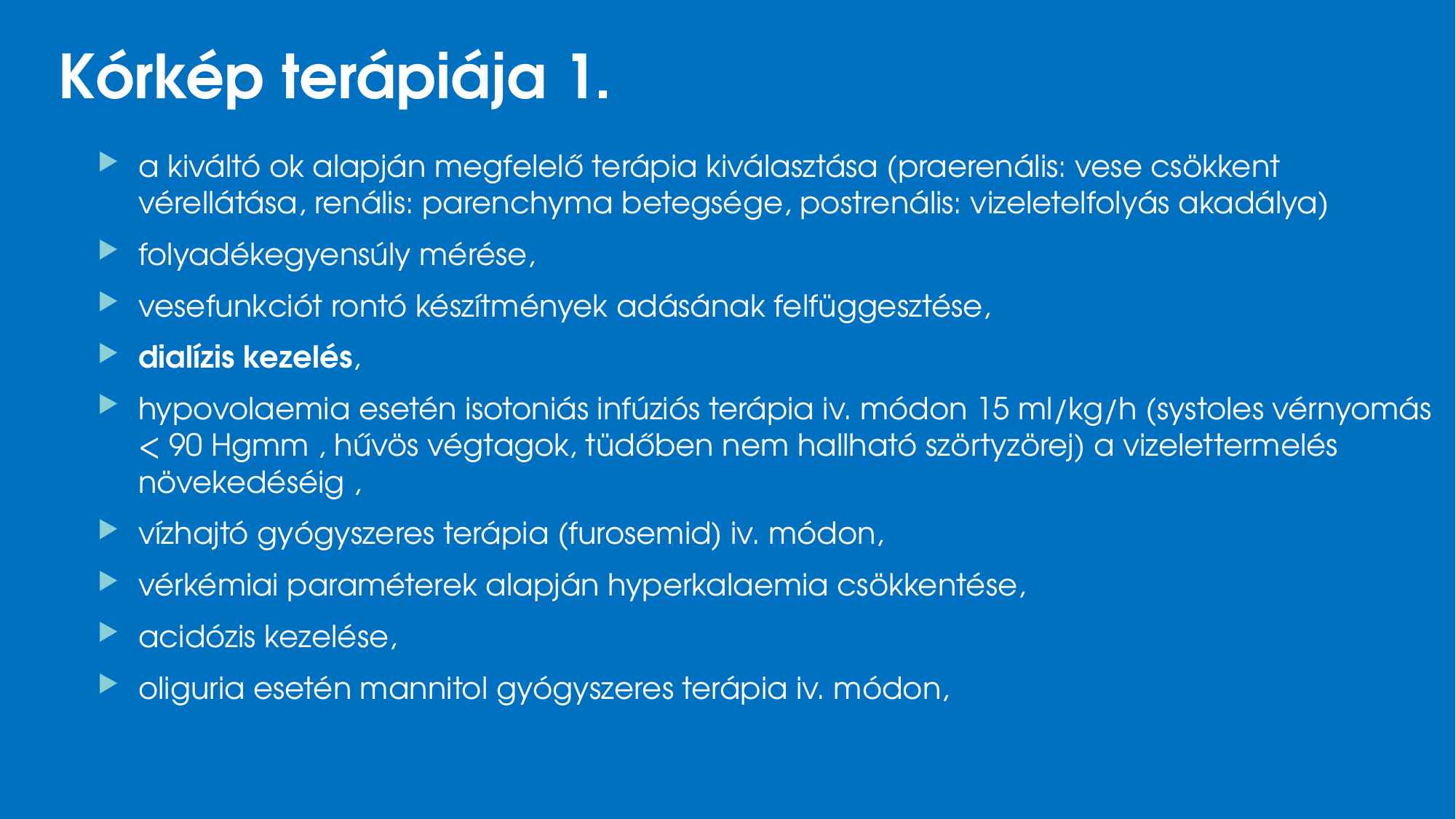

# Kórkép terápiája 1.
a kiváltó ok alapján megfelelő terápia kiválasztása (praerenális: vese csökkent vérellátása, renális: parenchyma betegsége, postrenális: vizeletelfolyás akadálya)
folyadékegyensúly mérése,
vesefunkciót rontó készítmények adásának felfüggesztése,
dialízis kezelés,
hypovolaemia esetén isotoniás infúziós terápia iv. módon 15 ml/kg/h (systoles vérnyomás < 90 Hgmm , hűvös végtagok, tüdőben nem hallható szörtyzörej) a vizelettermelés növekedéséig ,
vízhajtó gyógyszeres terápia (furosemid) iv. módon,
vérkémiai paraméterek alapján hyperkalaemia csökkentése,
acidózis kezelése,
oliguria esetén mannitol gyógyszeres terápia iv. módon,